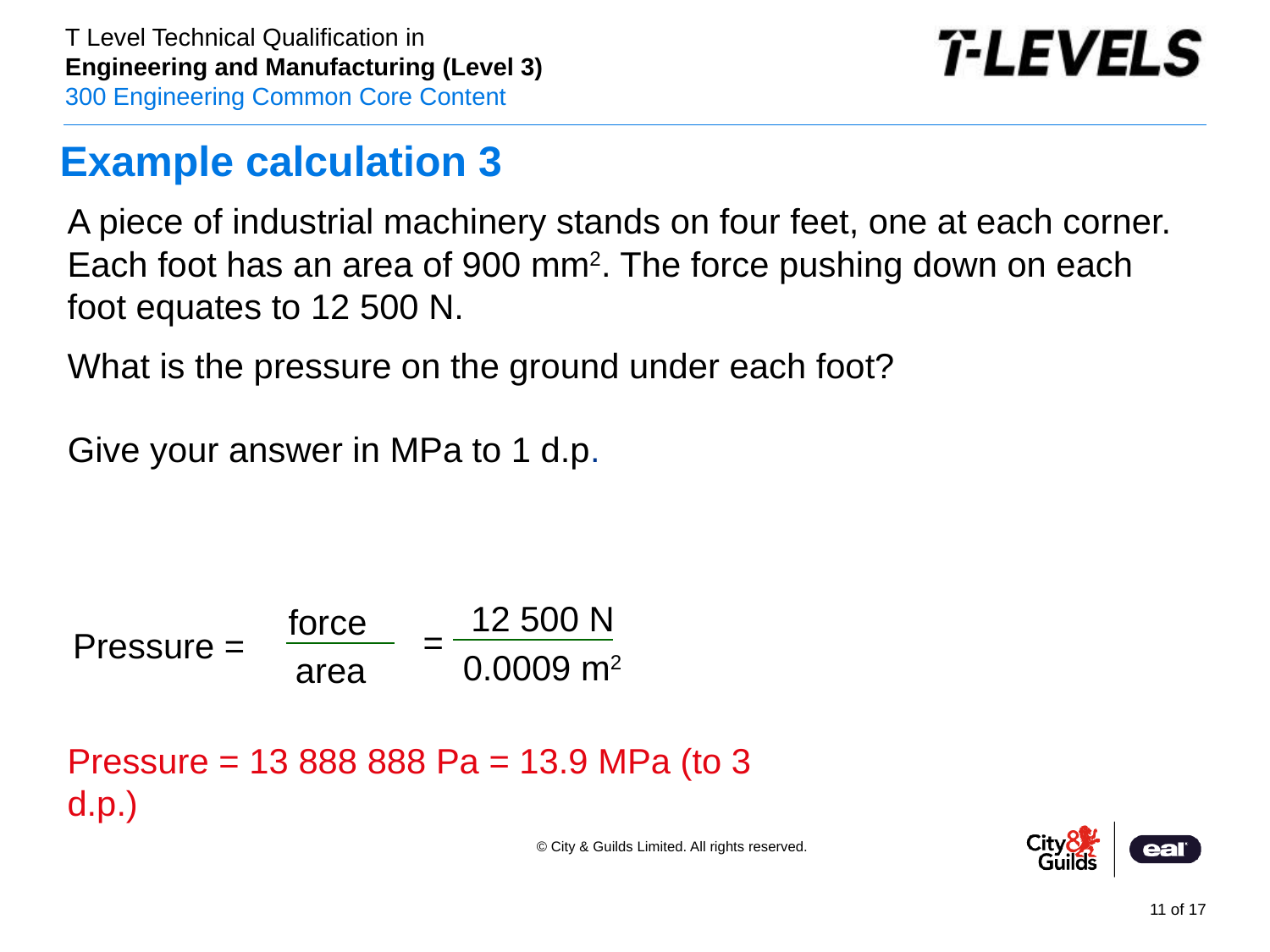

Example calculation 3
A piece of industrial machinery stands on four feet, one at each corner. Each foot has an area of 900 mm2. The force pushing down on each foot equates to 12 500 N.
What is the pressure on the ground under each foot?
Give your answer in MPa to 1 d.p.
12 500 N
=
0.0009 m2
force
Pressure =
area

Pressure = 13 888 888 Pa = 13.9 MPa (to 3 d.p.)